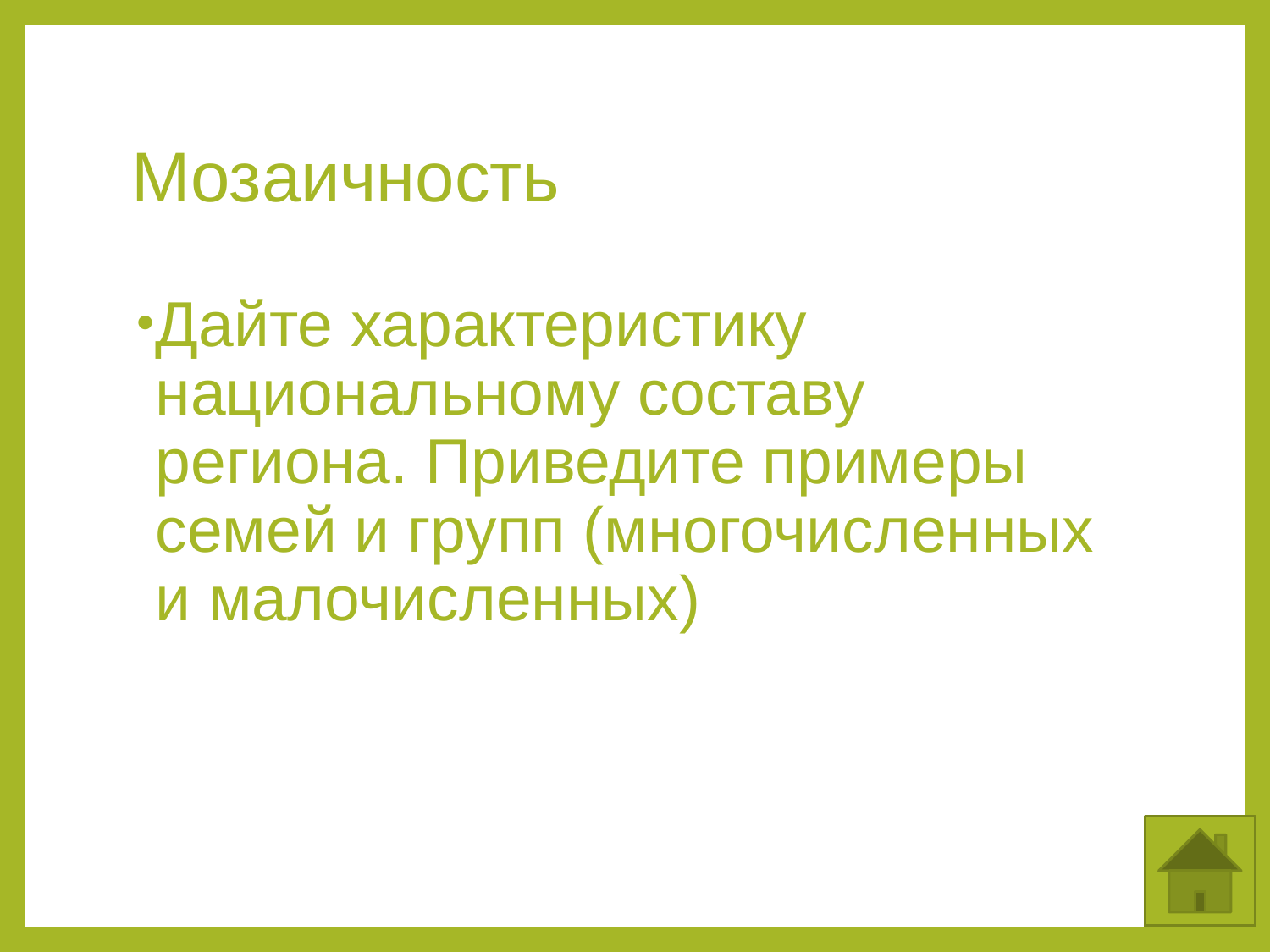

# Мозаичность
Дайте характеристику национальному составу региона. Приведите примеры семей и групп (многочисленных и малочисленных)